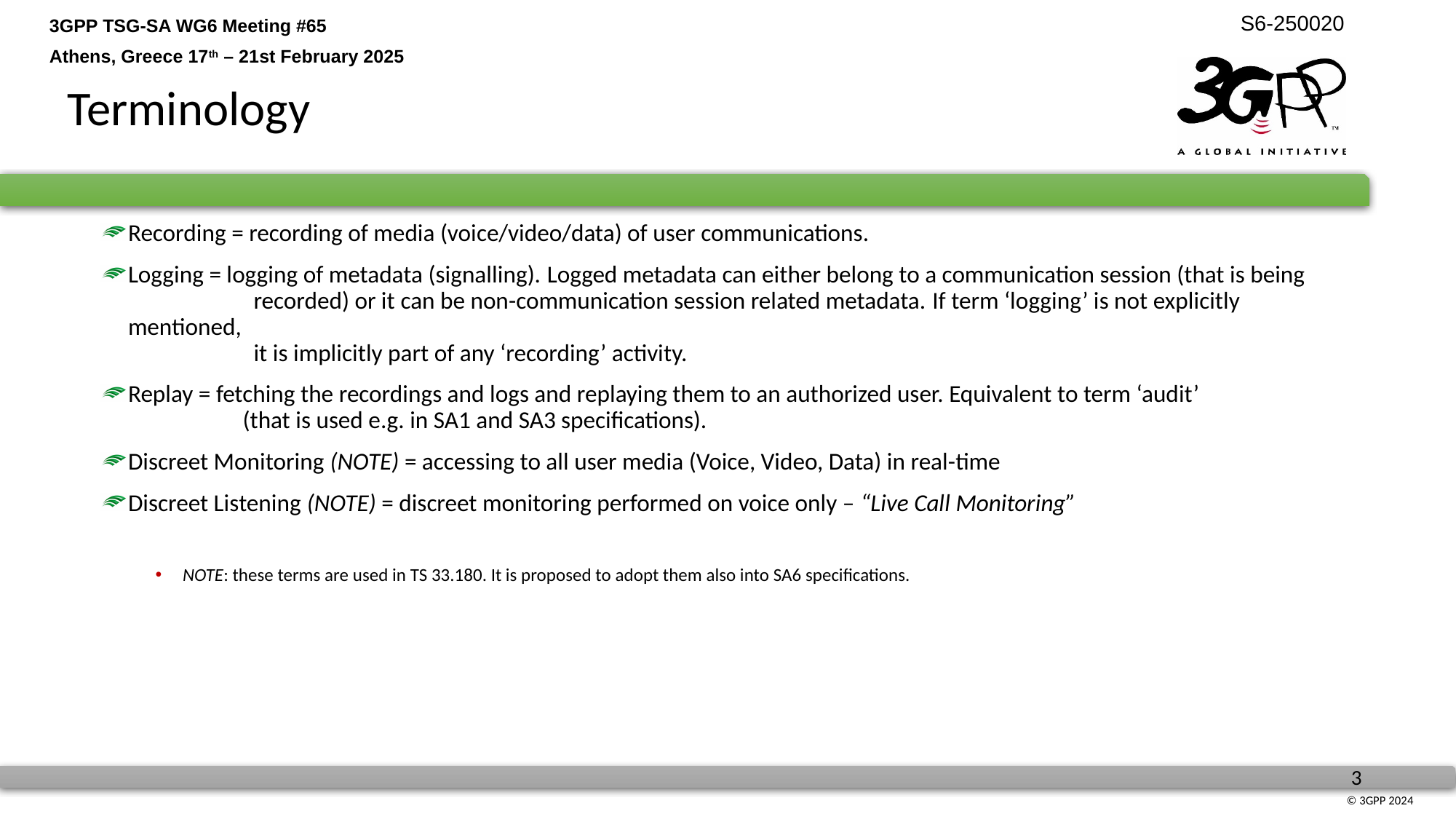

# Terminology
Recording = recording of media (voice/video/data) of user communications.
Logging = logging of metadata (signalling). Logged metadata can either belong to a communication session (that is being
	   recorded) or it can be non-communication session related metadata. If term ‘logging’ is not explicitly mentioned,
	   it is implicitly part of any ‘recording’ activity.
Replay = fetching the recordings and logs and replaying them to an authorized user. Equivalent to term ‘audit’
	 (that is used e.g. in SA1 and SA3 specifications).
Discreet Monitoring (NOTE) = accessing to all user media (Voice, Video, Data) in real-time
Discreet Listening (NOTE) = discreet monitoring performed on voice only – “Live Call Monitoring”

NOTE: these terms are used in TS 33.180. It is proposed to adopt them also into SA6 specifications.